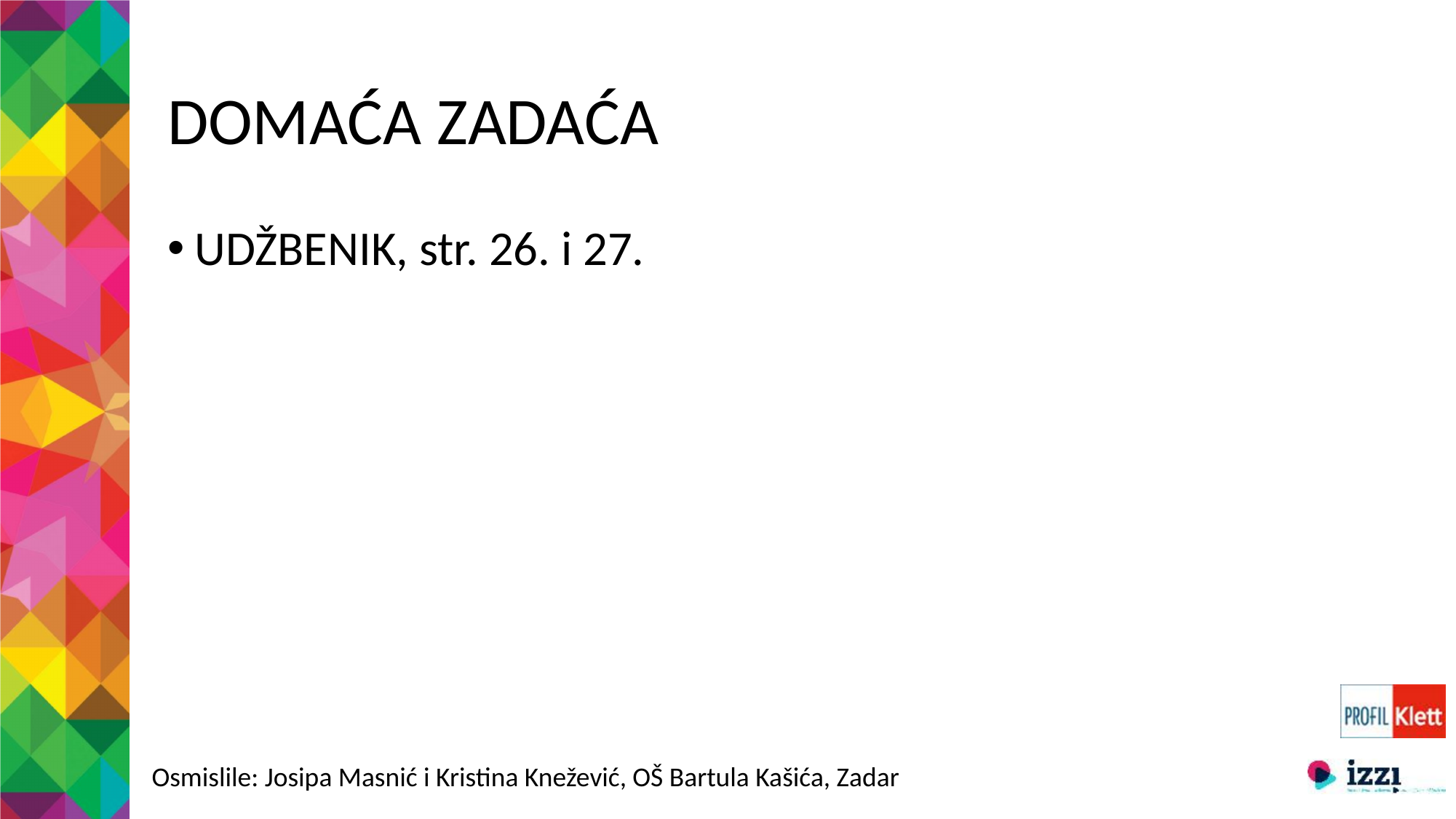

# DOMAĆA ZADAĆA
UDŽBENIK, str. 26. i 27.
Osmislile: Josipa Masnić i Kristina Knežević, OŠ Bartula Kašića, Zadar